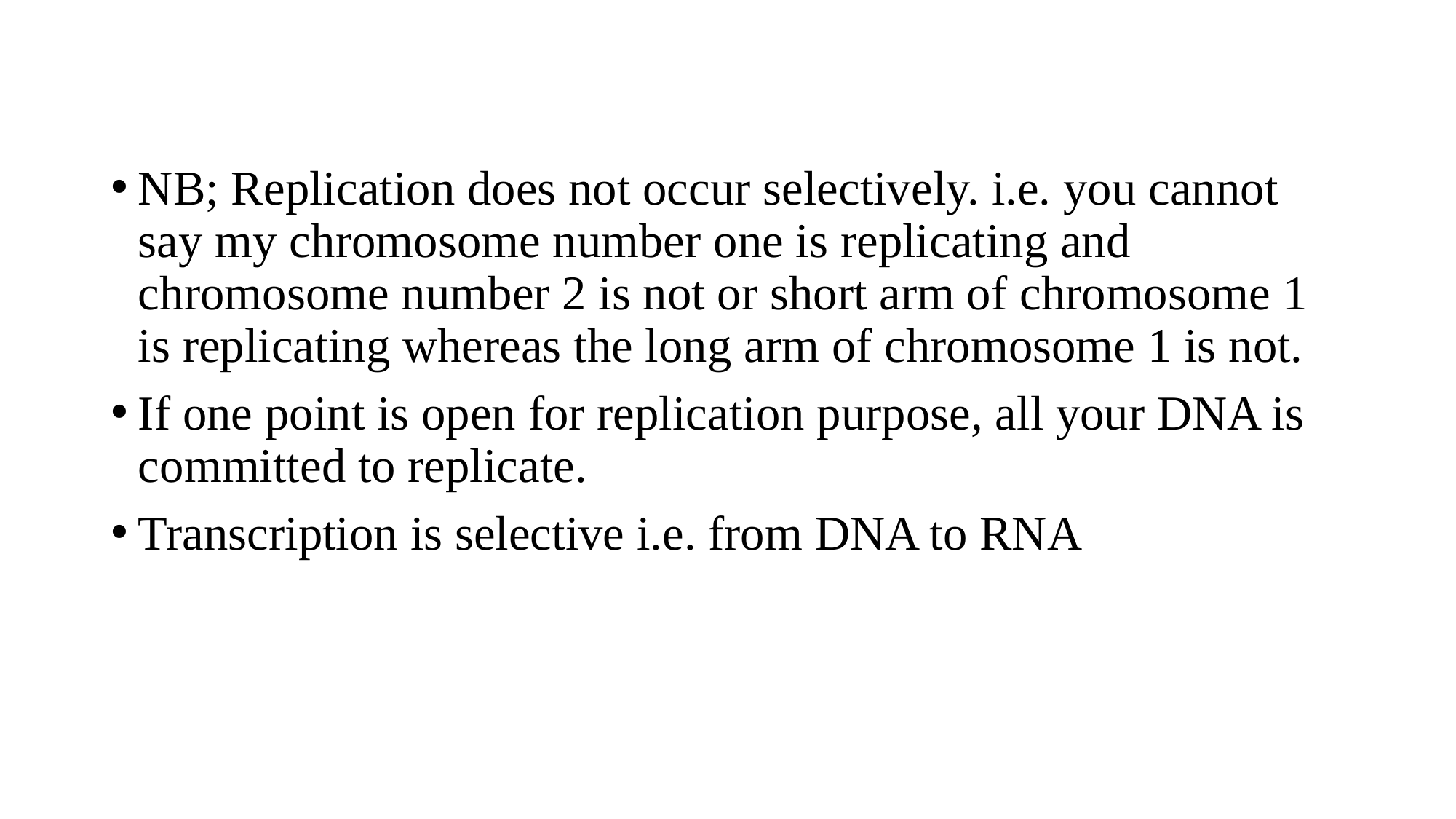

NB; Replication does not occur selectively. i.e. you cannot say my chromosome number one is replicating and chromosome number 2 is not or short arm of chromosome 1 is replicating whereas the long arm of chromosome 1 is not.
If one point is open for replication purpose, all your DNA is committed to replicate.
Transcription is selective i.e. from DNA to RNA